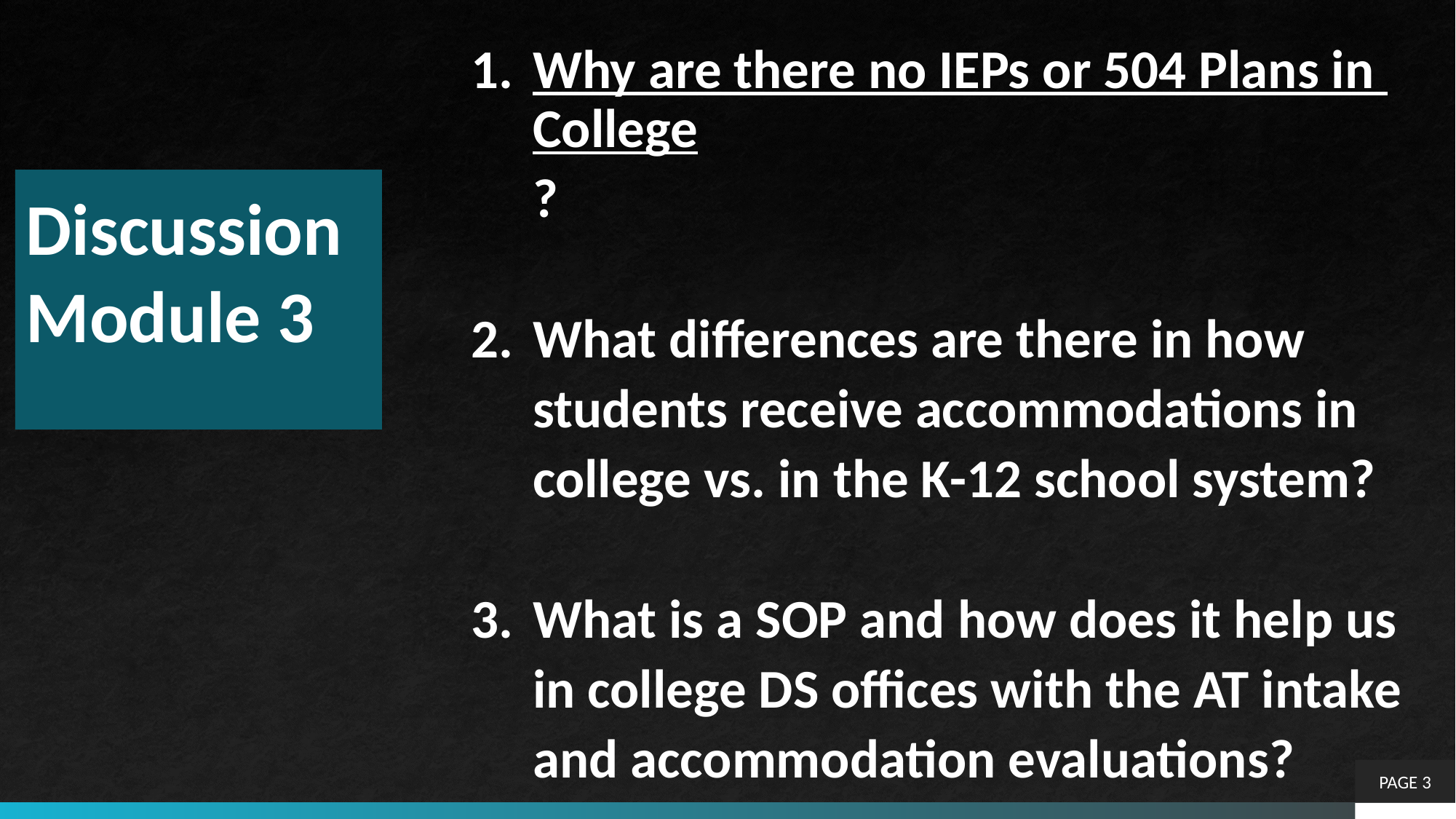

Why are there no IEPs or 504 Plans in College?

What differences are there in how students receive accommodations in college vs. in the K-12 school system?

What is a SOP and how does it help us in college DS offices with the AT intake and accommodation evaluations?

# Discussion Module 3
PAGE 3